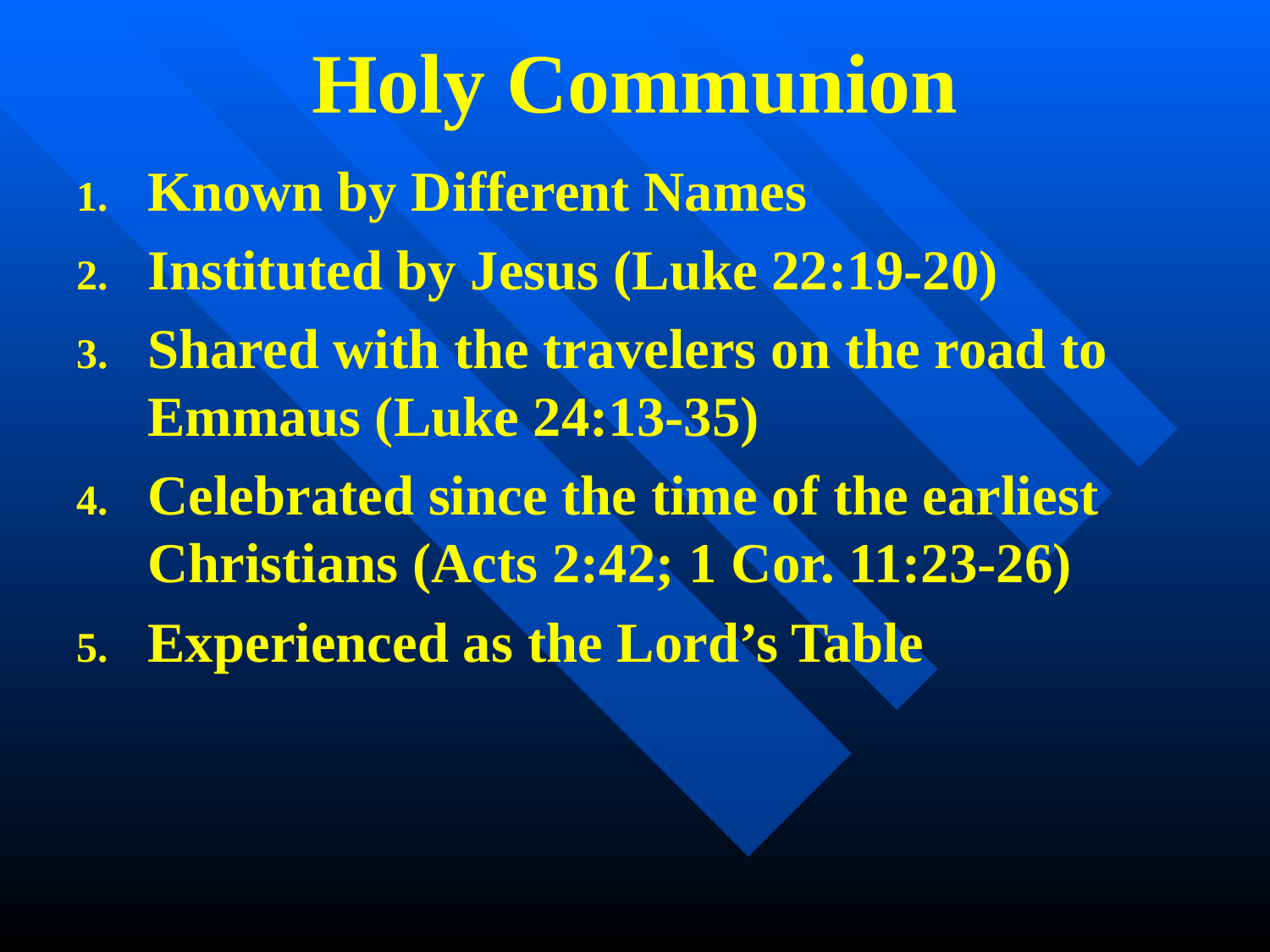

Holy Communion
Known by Different Names
Instituted by Jesus (Luke 22:19-20)
Shared with the travelers on the road to Emmaus (Luke 24:13-35)
Celebrated since the time of the earliest Christians (Acts 2:42; 1 Cor. 11:23-26)
Experienced as the Lord’s Table